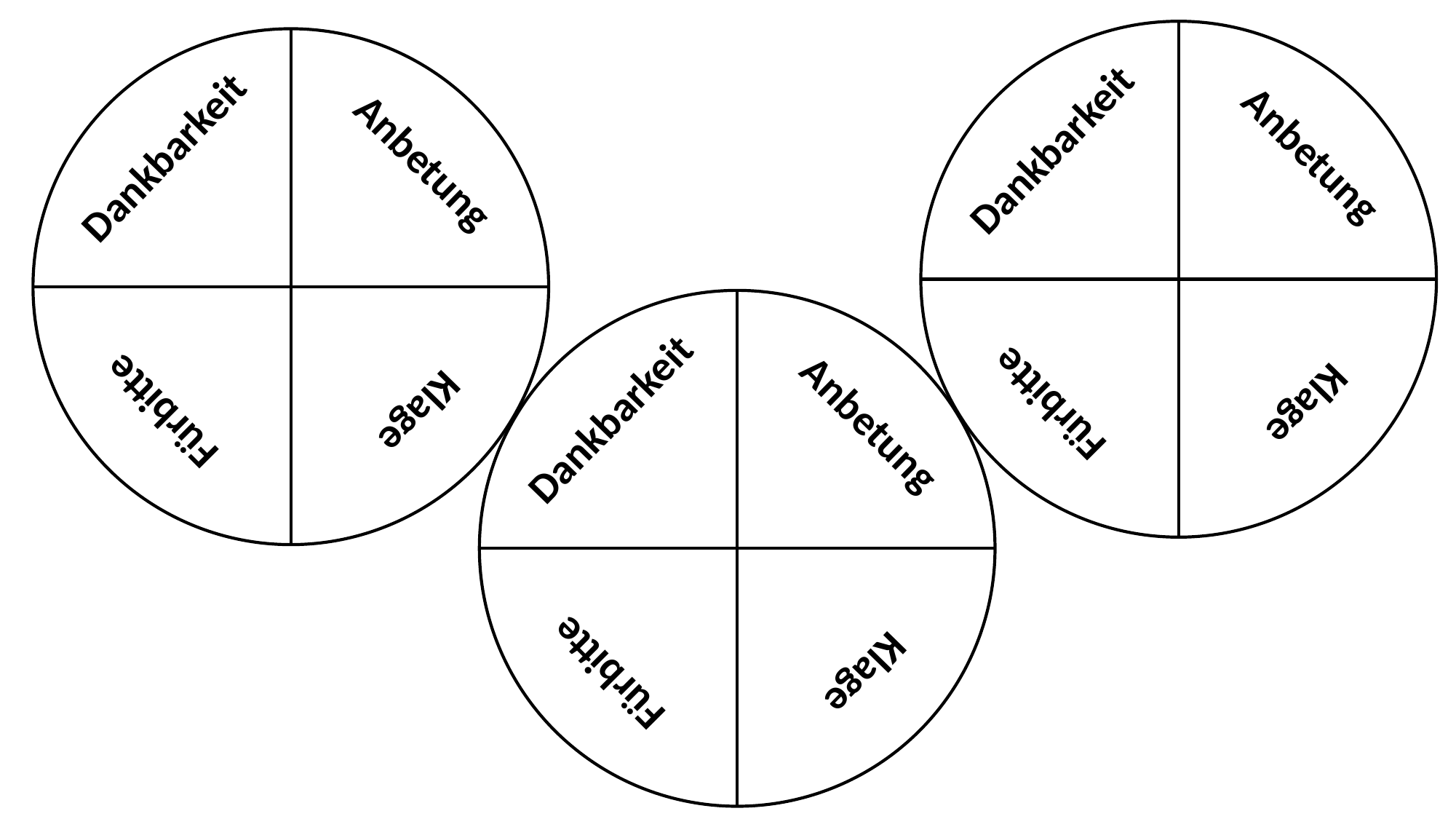

Dankbarkeit
Anbetung
Fürbitte
Klage

Dankbarkeit
Anbetung
Fürbitte
Klage

Dankbarkeit
Anbetung
Fürbitte
Klage